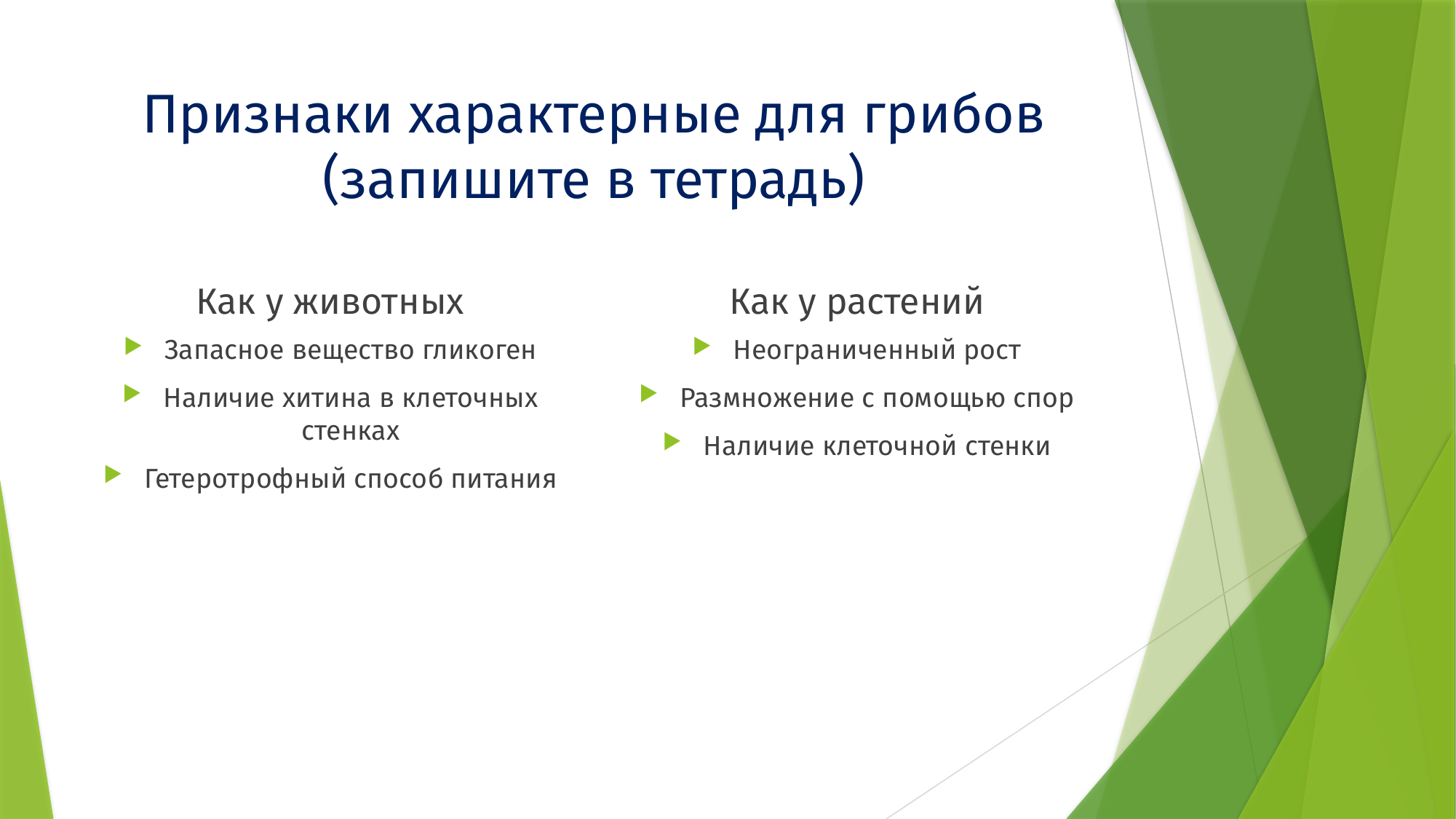

# Признаки характерные для грибов (запишите в тетрадь)
Как у животных
Как у растений
Запасное вещество гликоген
Наличие хитина в клеточных стенках
Гетеротрофный способ питания

Неограниченный рост
Размножение с помощью спор
Наличие клеточной стенки